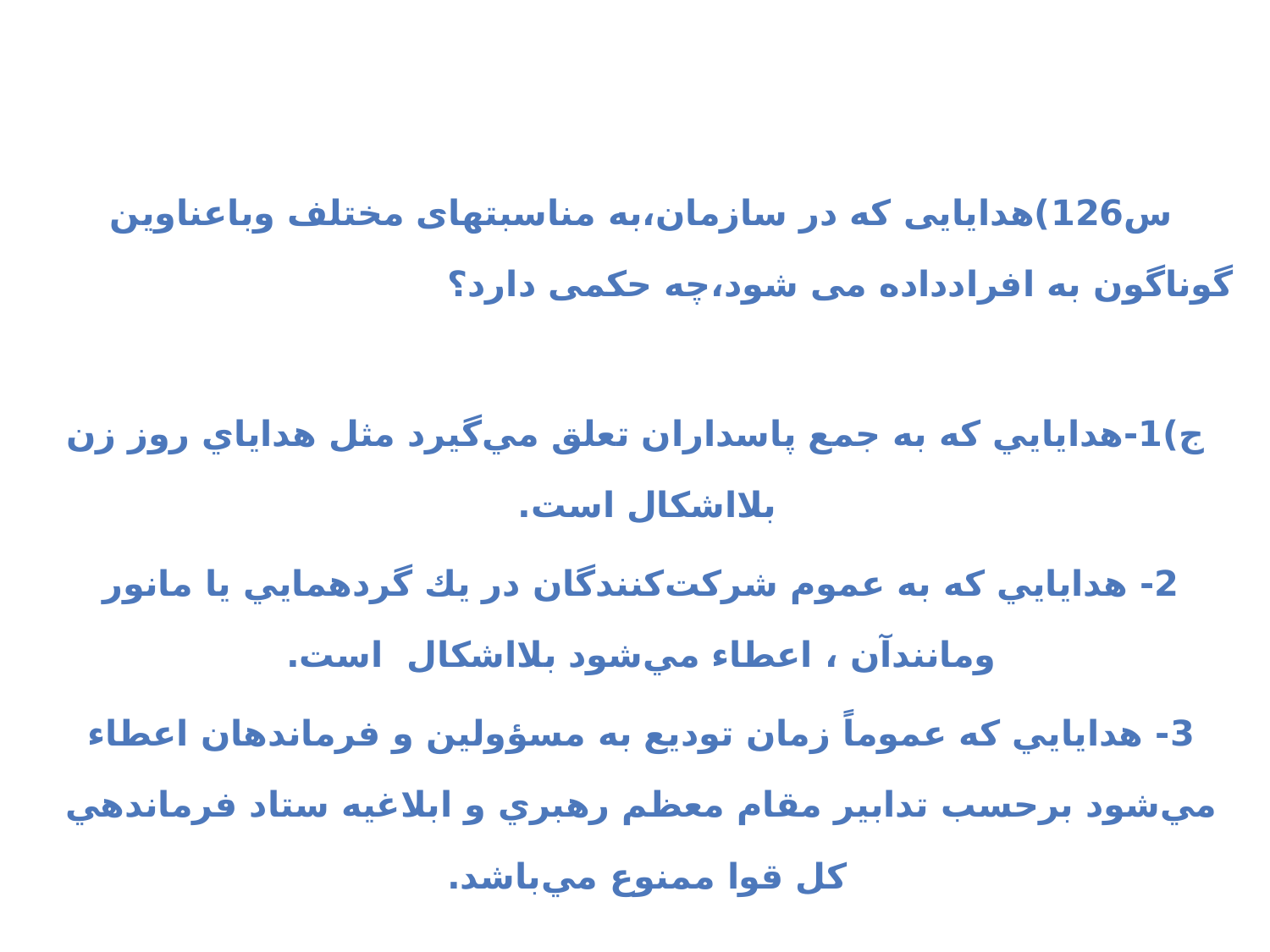

س126)هدایایی که در سازمان،به مناسبتهای مختلف وباعناوین گوناگون به افرادداده می شود،چه حکمی دارد؟
 ج)1-هدايايي كه به جمع پاسداران تعلق مي‌گيرد مثل هداياي روز زن بلااشكال است.
2- هدايايي كه به عموم شركت‌كنندگان در يك گردهمايي يا مانور ومانندآن ، اعطاء مي‌شود بلااشكال  است.
3- هدايايي كه عموماً زمان توديع به مسؤولين و فرماندهان اعطاء مي‌شود برحسب تدابير مقام معظم رهبري و ابلاغيه ستاد فرماندهي كل قوا ممنوع مي‌باشد.